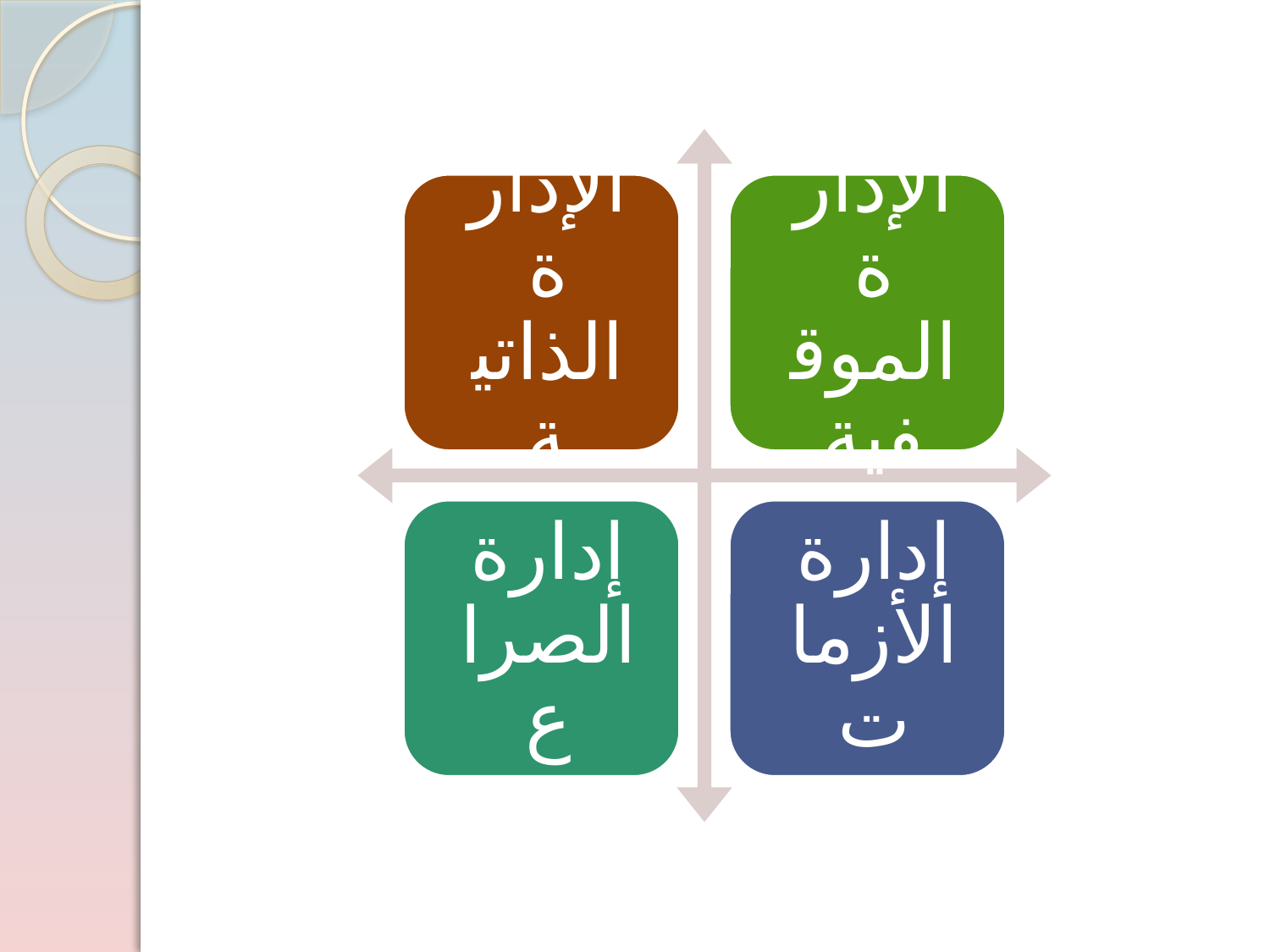

الإدارة الذاتية
الإدارة الموقفية
إدارة الصراع
إدارة الأزمات